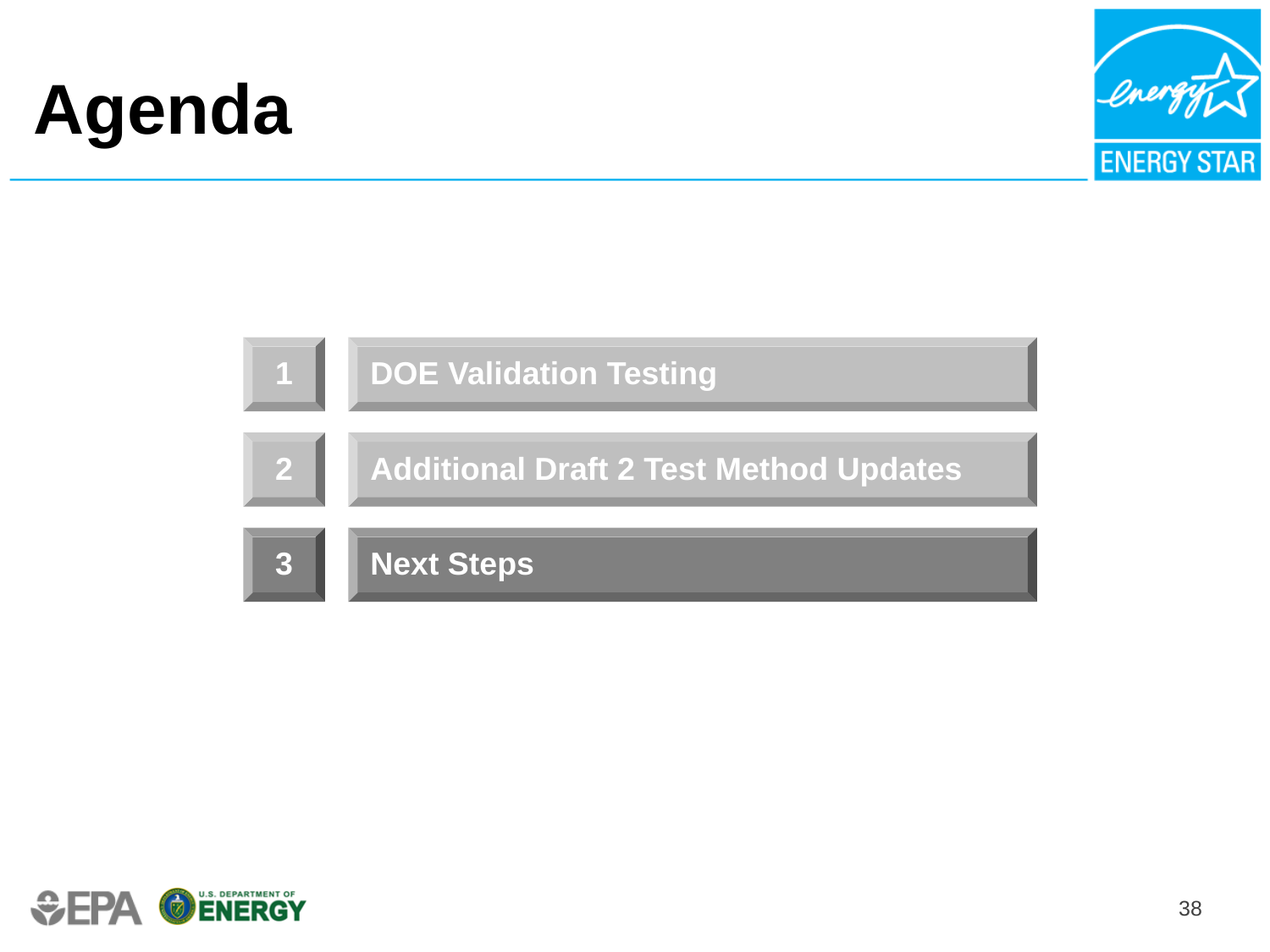

# Agenda

1
DOE Validation Testing
2
Additional Draft 2 Test Method Updates
3
Next Steps